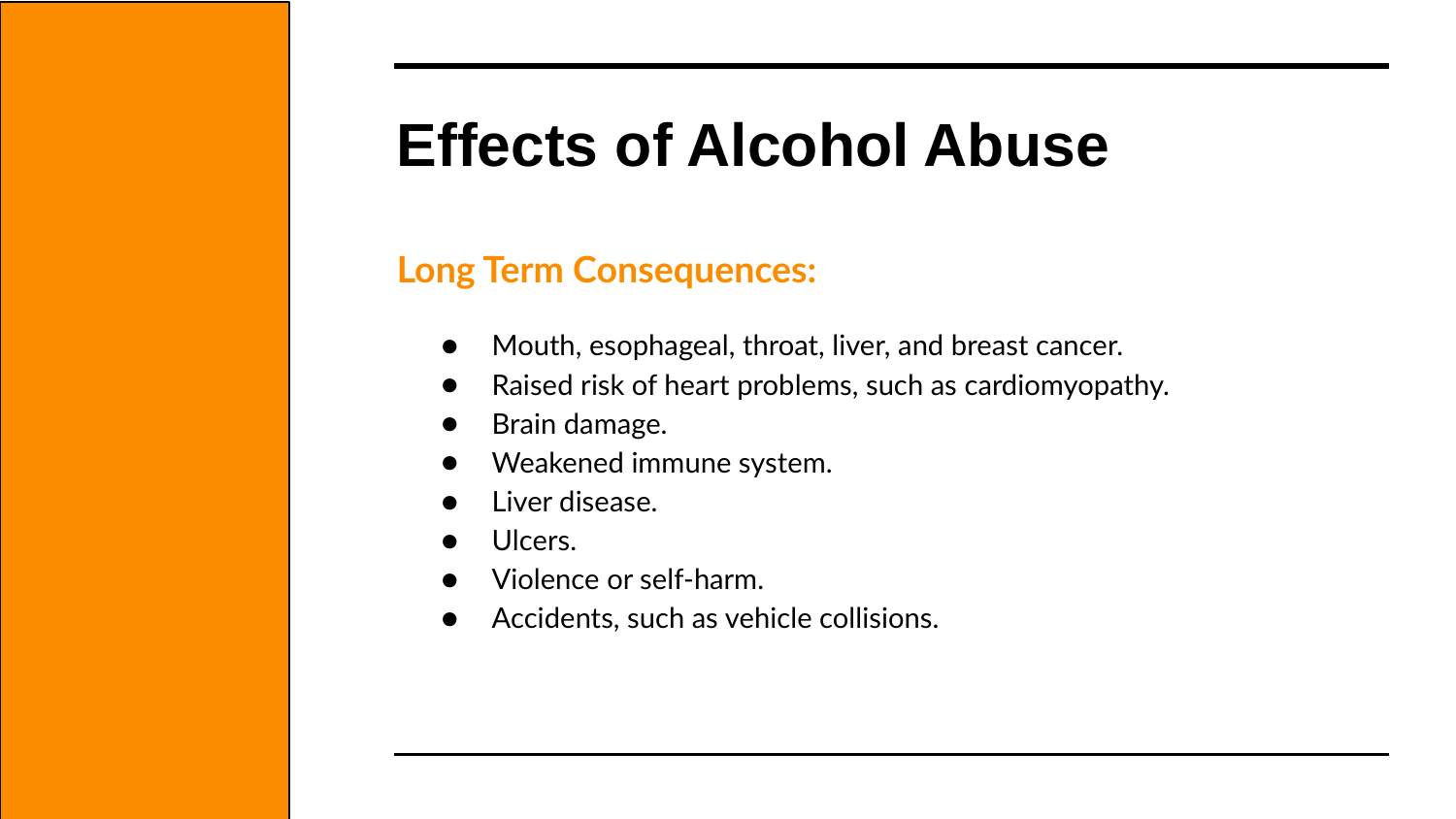

# Effects of Alcohol Abuse
Long Term Consequences:
Mouth, esophageal, throat, liver, and breast cancer.
Raised risk of heart problems, such as cardiomyopathy.
Brain damage.
Weakened immune system.
Liver disease.
Ulcers.
Violence or self-harm.
Accidents, such as vehicle collisions.